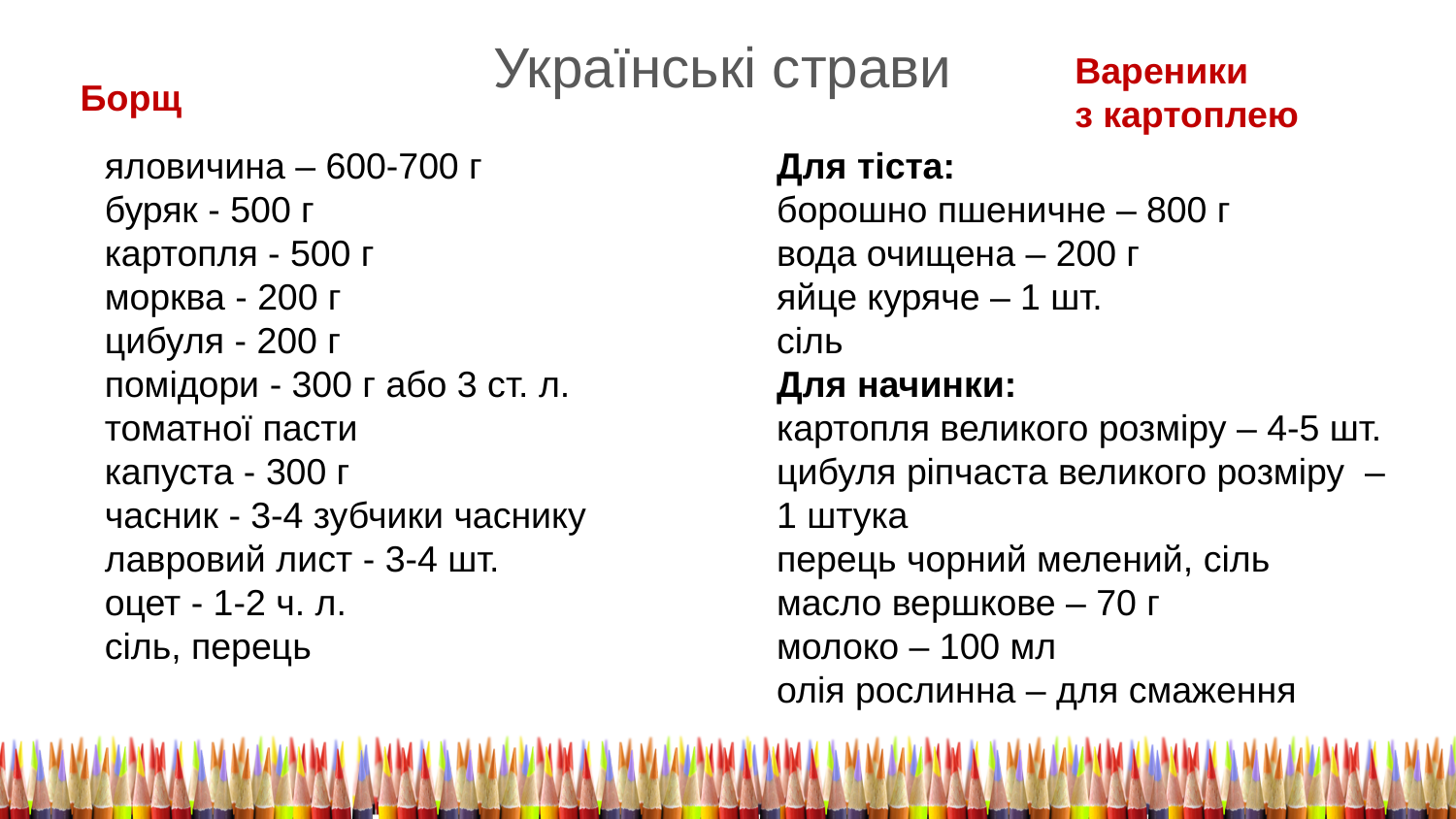

Українські страви
Вареники
з картоплею

Борщ

яловичина – 600-700 г
буряк - 500 г
картопля - 500 г
морква - 200 г
цибуля - 200 г
помідори - 300 г або 3 ст. л.
томатної пасти
капуста - 300 г
часник - 3-4 зубчики часнику
лавровий лист - 3-4 шт.
оцет - 1-2 ч. л.
сіль, перець

Для тіста:
борошно пшеничне – 800 г
вода очищена – 200 г
яйце куряче – 1 шт.
сіль
Для начинки:
картопля великого розміру – 4-5 шт.
цибуля ріпчаста великого розміру  – 1 штука
перець чорний мелений, сіль
масло вершкове – 70 г
молоко – 100 мл
олія рослинна – для смаження

.